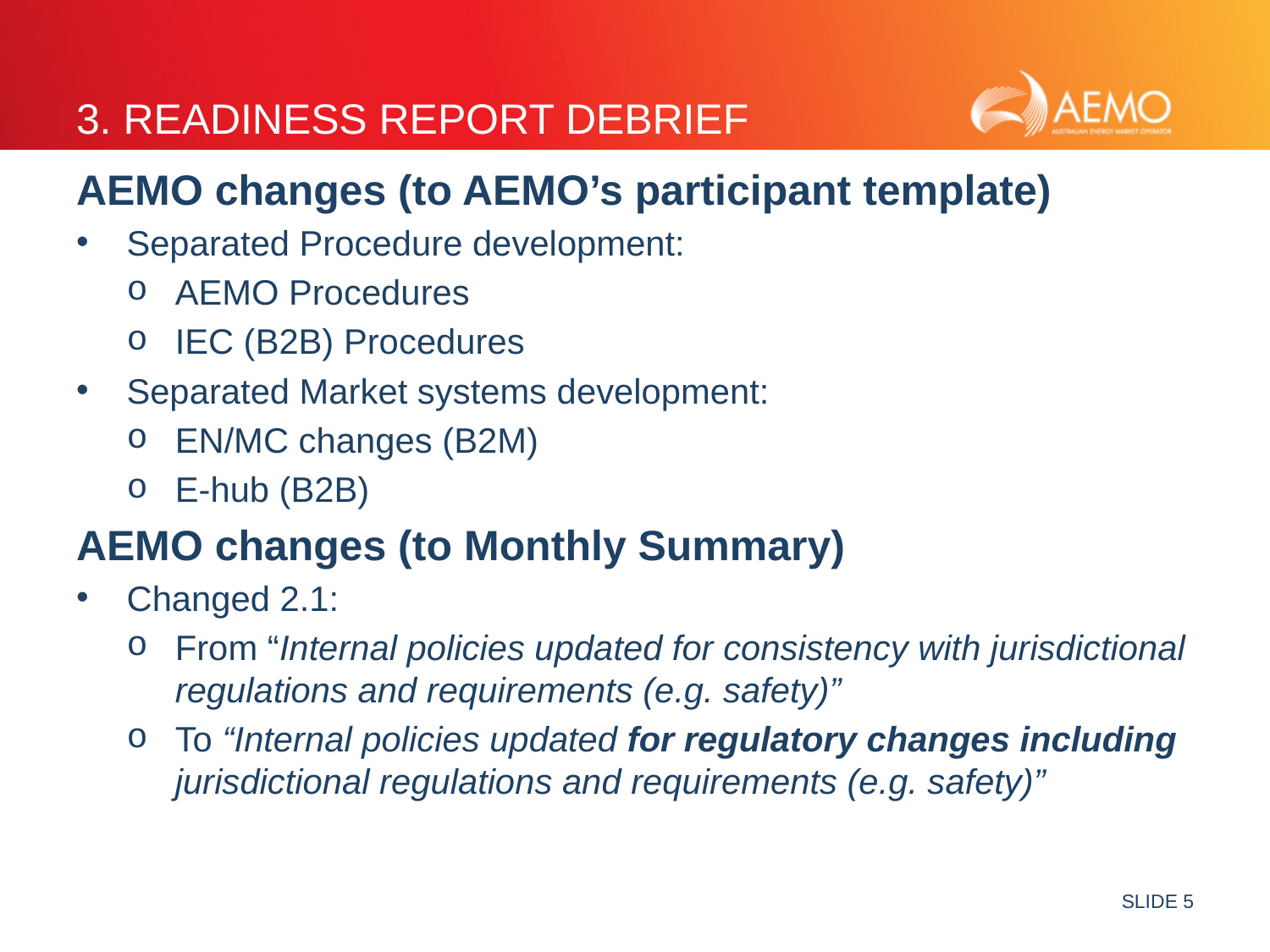

# 3. Readiness report debrief
AEMO changes (to AEMO’s participant template)
Separated Procedure development:
AEMO Procedures
IEC (B2B) Procedures
Separated Market systems development:
EN/MC changes (B2M)
E-hub (B2B)
AEMO changes (to Monthly Summary)
Changed 2.1:
From “Internal policies updated for consistency with jurisdictional regulations and requirements (e.g. safety)”
To “Internal policies updated for regulatory changes including jurisdictional regulations and requirements (e.g. safety)”